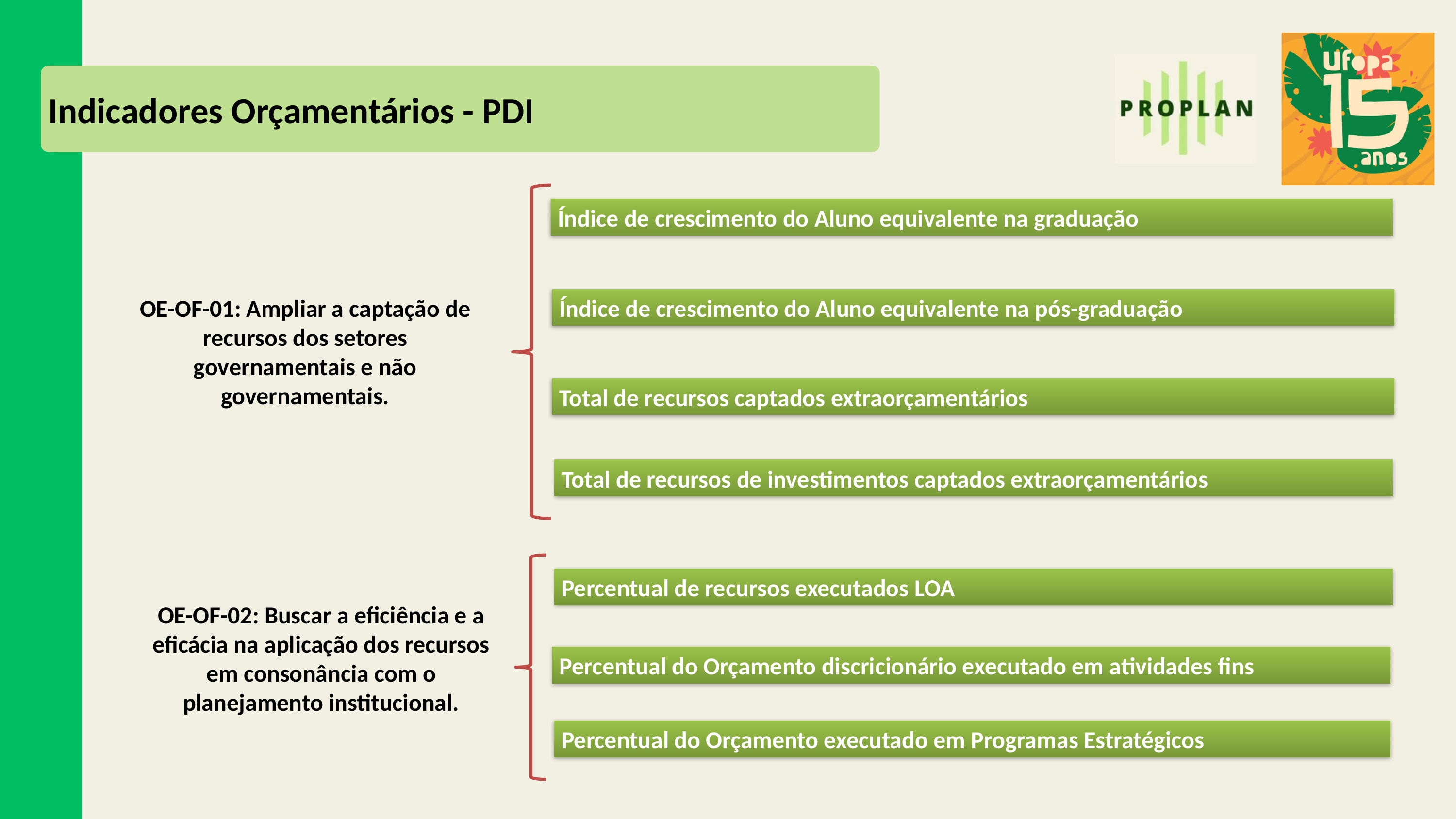

Indicadores Orçamentários - PDI

Índice de crescimento do Aluno equivalente na graduação
Índice de crescimento do Aluno equivalente na pós-graduação
OE-OF-01: Ampliar a captação de recursos dos setores governamentais e não governamentais.
Total de recursos captados extraorçamentários
Total de recursos de investimentos captados extraorçamentários

Percentual de recursos executados LOA
OE-OF-02: Buscar a eficiência e a eficácia na aplicação dos recursos em consonância com o planejamento institucional.
Percentual do Orçamento discricionário executado em atividades fins
Percentual do Orçamento executado em Programas Estratégicos